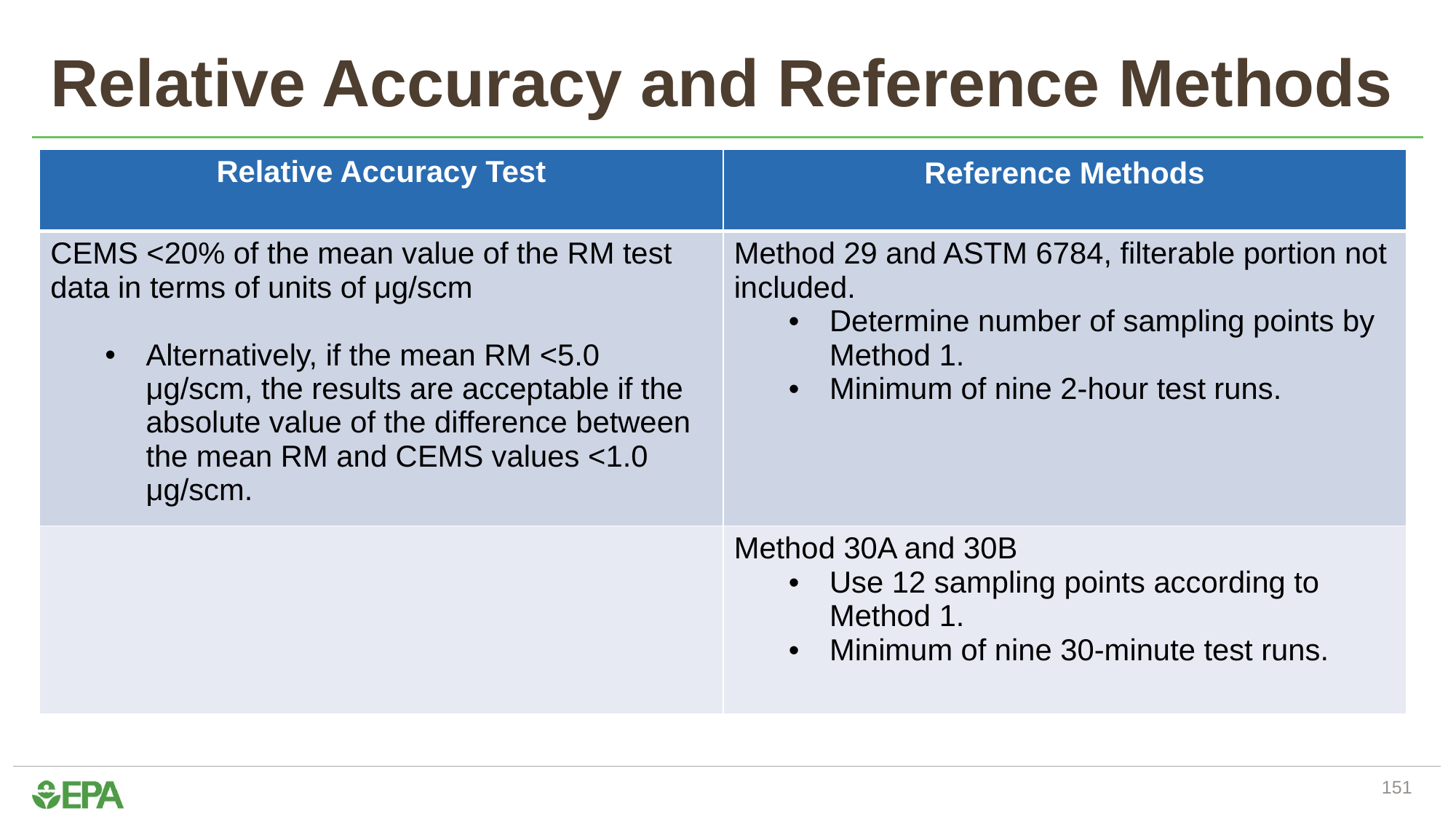

# Relative Accuracy and Reference Methods
| Relative Accuracy Test | Reference Methods |
| --- | --- |
| CEMS <20% of the mean value of the RM test data in terms of units of μg/scm Alternatively, if the mean RM <5.0 μg/scm, the results are acceptable if the absolute value of the difference between the mean RM and CEMS values <1.0 μg/scm. | Method 29 and ASTM 6784, filterable portion not included. Determine number of sampling points by Method 1. Minimum of nine 2-hour test runs. |
|  | Method 30A and 30B Use 12 sampling points according to Method 1. Minimum of nine 30-minute test runs. |